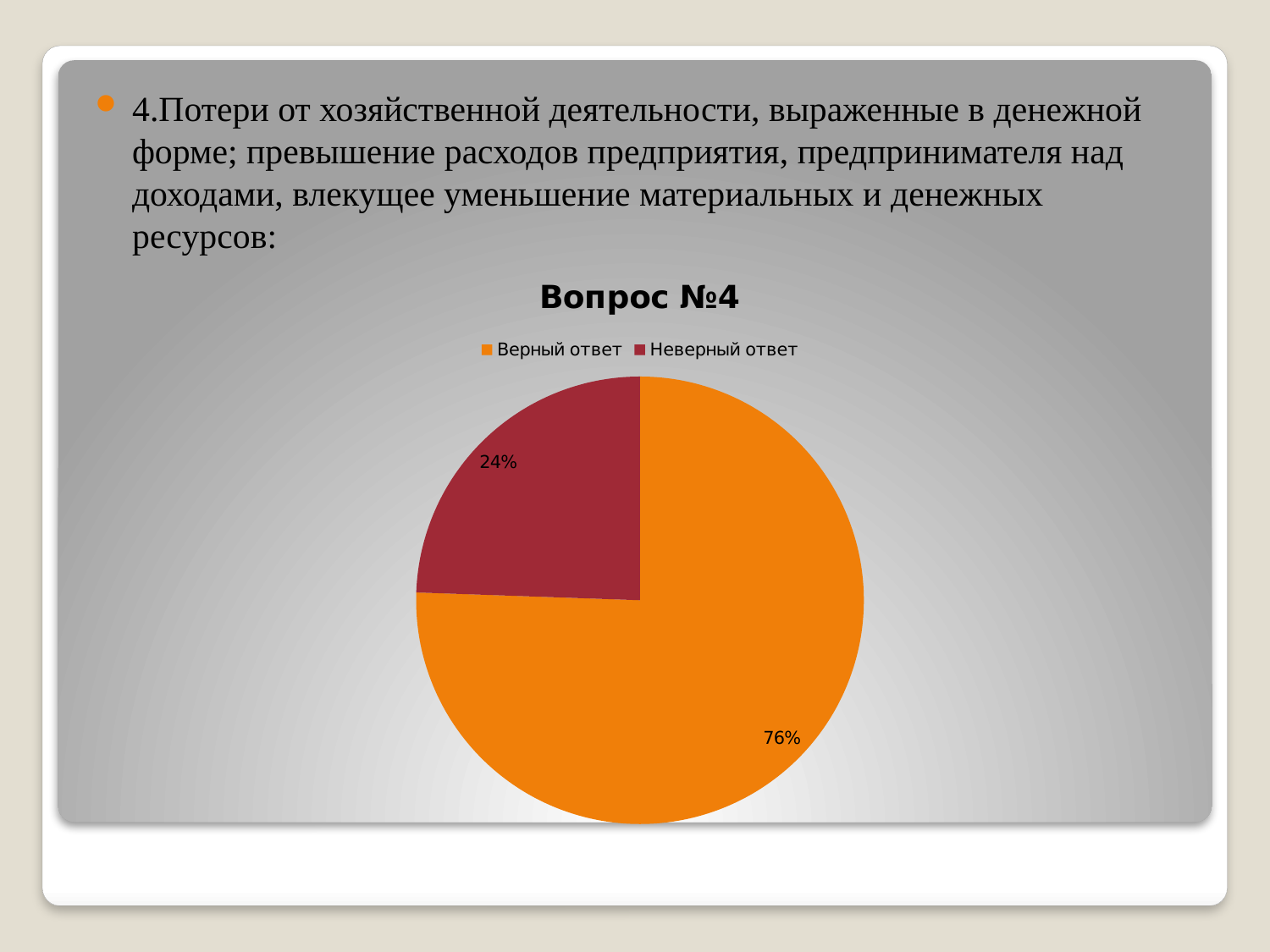

4.Потери от хозяйственной деятельности, выраженные в денежной форме; превышение расходов предприятия, предпринимателя над доходами, влекущее уменьшение материальных и денежных ресурсов:

### Chart: Вопрос №4

| Category | Продажи |
|---|---|
| Верный ответ | 34.0 |
| Неверный ответ | 11.0 |
#